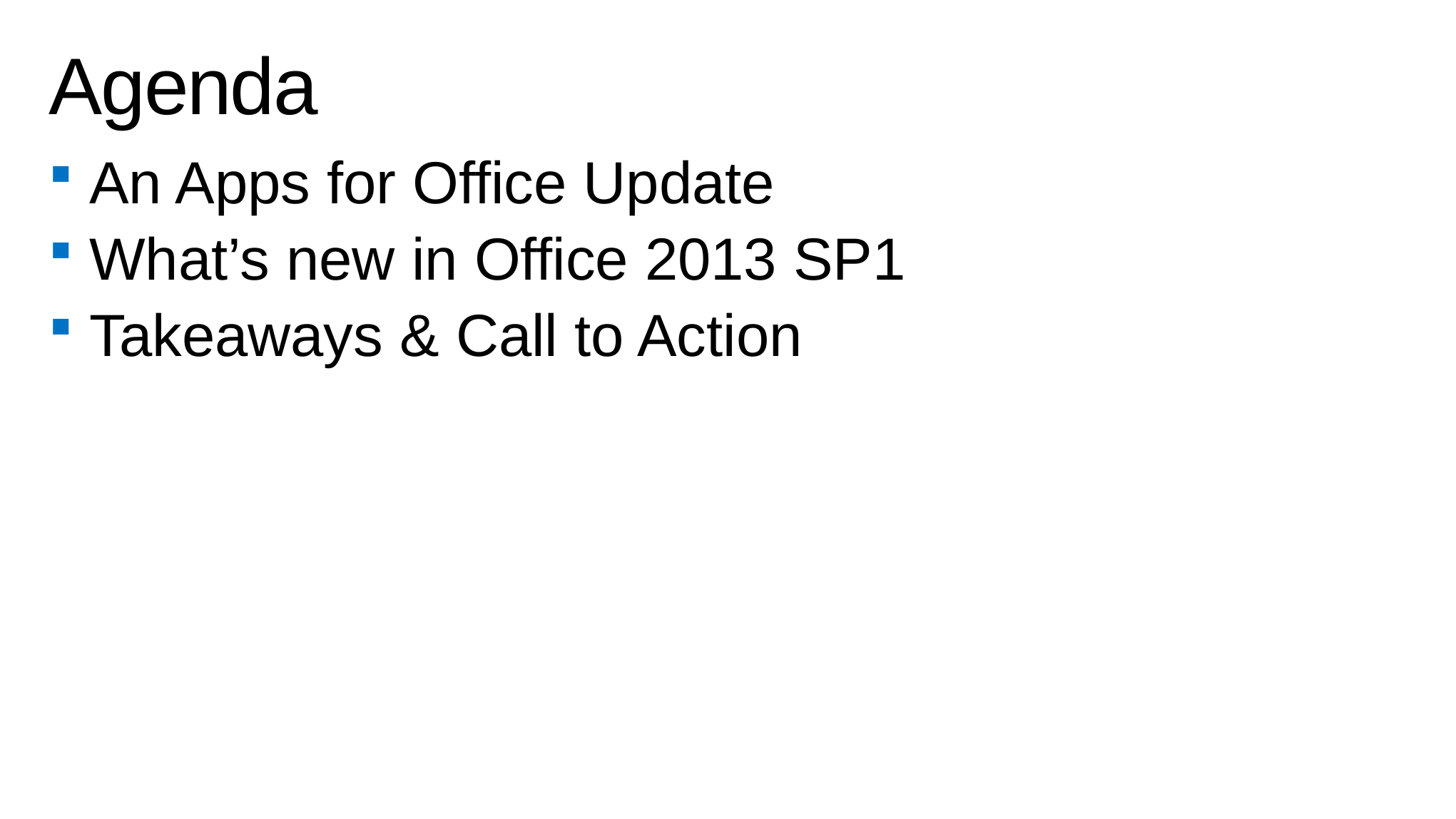

# Agenda
An Apps for Office Update
What’s new in Office 2013 SP1
Takeaways & Call to Action